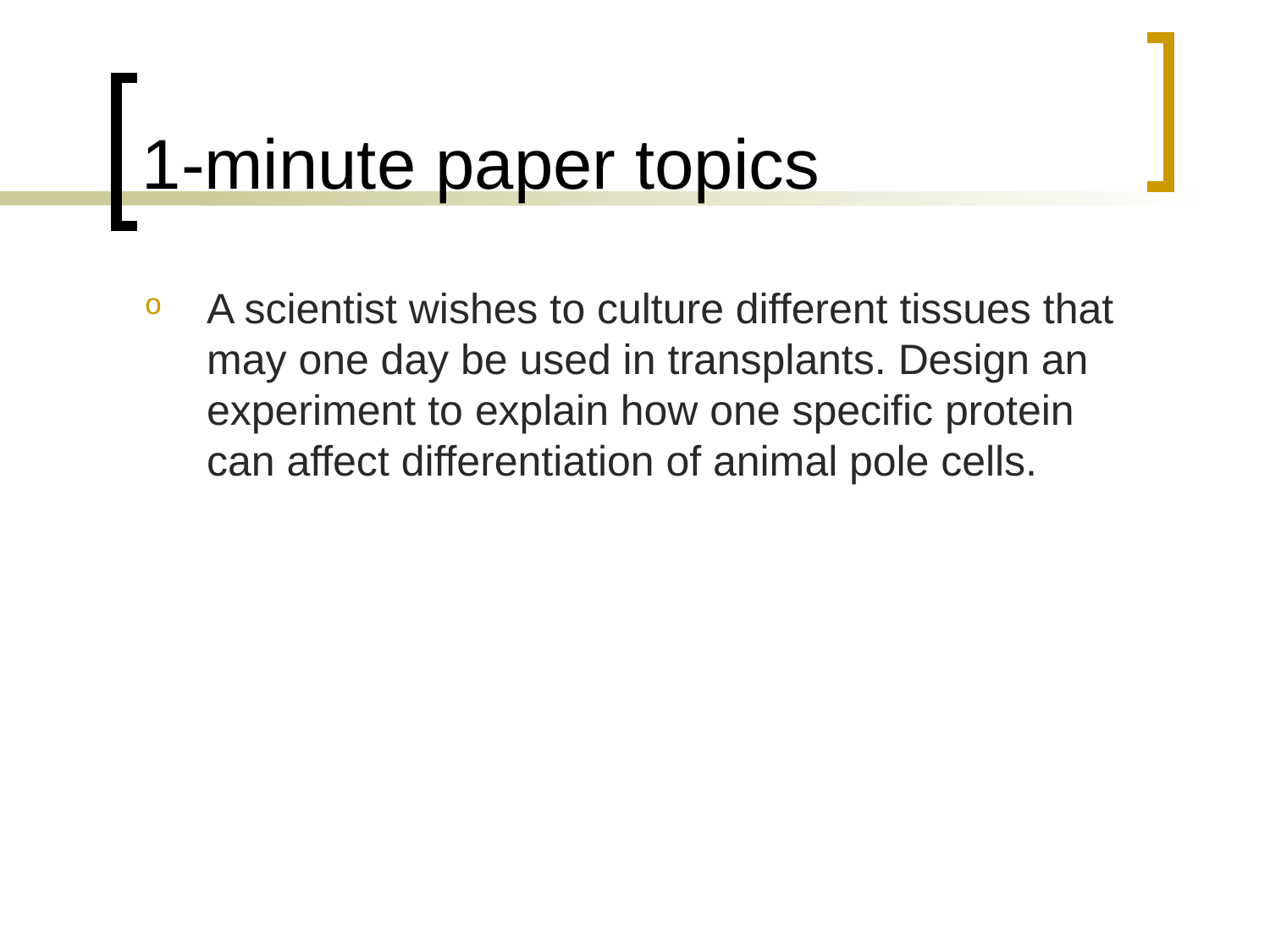

# 1-minute paper topics
A scientist wishes to culture different tissues that may one day be used in transplants. Design an experiment to explain how one specific protein can affect differentiation of animal pole cells.